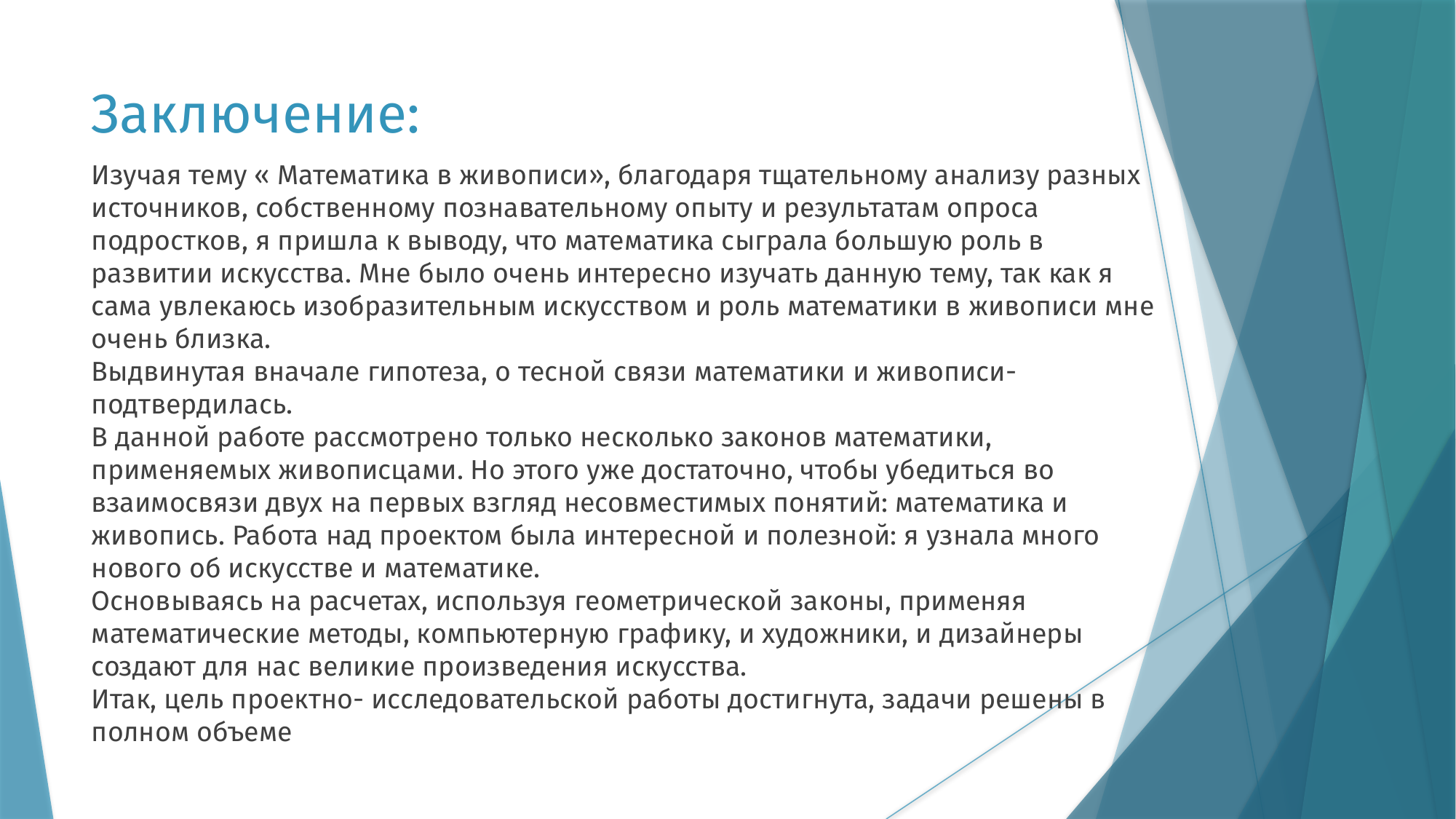

# Заключение:
Изучая тему « Математика в живописи», благодаря тщательному анализу разных источников, собственному познавательному опыту и результатам опроса подростков, я пришла к выводу, что математика сыграла большую роль в развитии искусства. Мне было очень интересно изучать данную тему, так как я сама увлекаюсь изобразительным искусством и роль математики в живописи мне очень близка.
Выдвинутая вначале гипотеза, о тесной связи математики и живописи- подтвердилась.
В данной работе рассмотрено только несколько законов математики, применяемых живописцами. Но этого уже достаточно, чтобы убедиться во взаимосвязи двух на первых взгляд несовместимых понятий: математика и живопись. Работа над проектом была интересной и полезной: я узнала много нового об искусстве и математике.
Основываясь на расчетах, используя геометрической законы, применяя математические методы, компьютерную графику, и художники, и дизайнеры создают для нас великие произведения искусства.
Итак, цель проектно- исследовательской работы достигнута, задачи решены в полном объеме